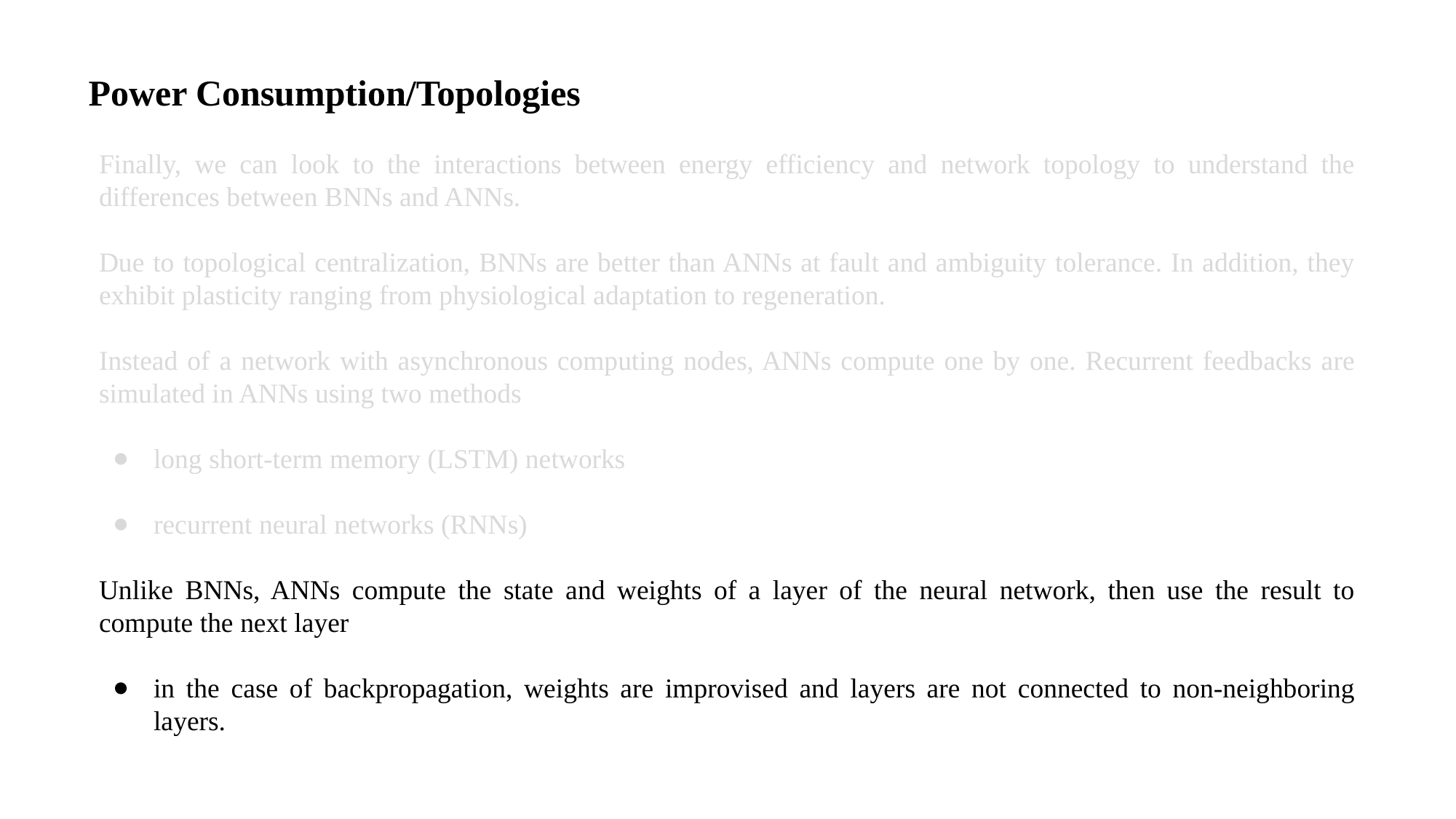

Power Consumption/Topologies
Finally, we can look to the interactions between energy efficiency and network topology to understand the differences between BNNs and ANNs.

Due to topological centralization, BNNs are better than ANNs at fault and ambiguity tolerance. In addition, they exhibit plasticity ranging from physiological adaptation to regeneration.

Instead of a network with asynchronous computing nodes, ANNs compute one by one. Recurrent feedbacks are simulated in ANNs using two methods

long short-term memory (LSTM) networks

recurrent neural networks (RNNs)

Unlike BNNs, ANNs compute the state and weights of a layer of the neural network, then use the result to compute the next layer

in the case of backpropagation, weights are improvised and layers are not connected to non-neighboring layers.